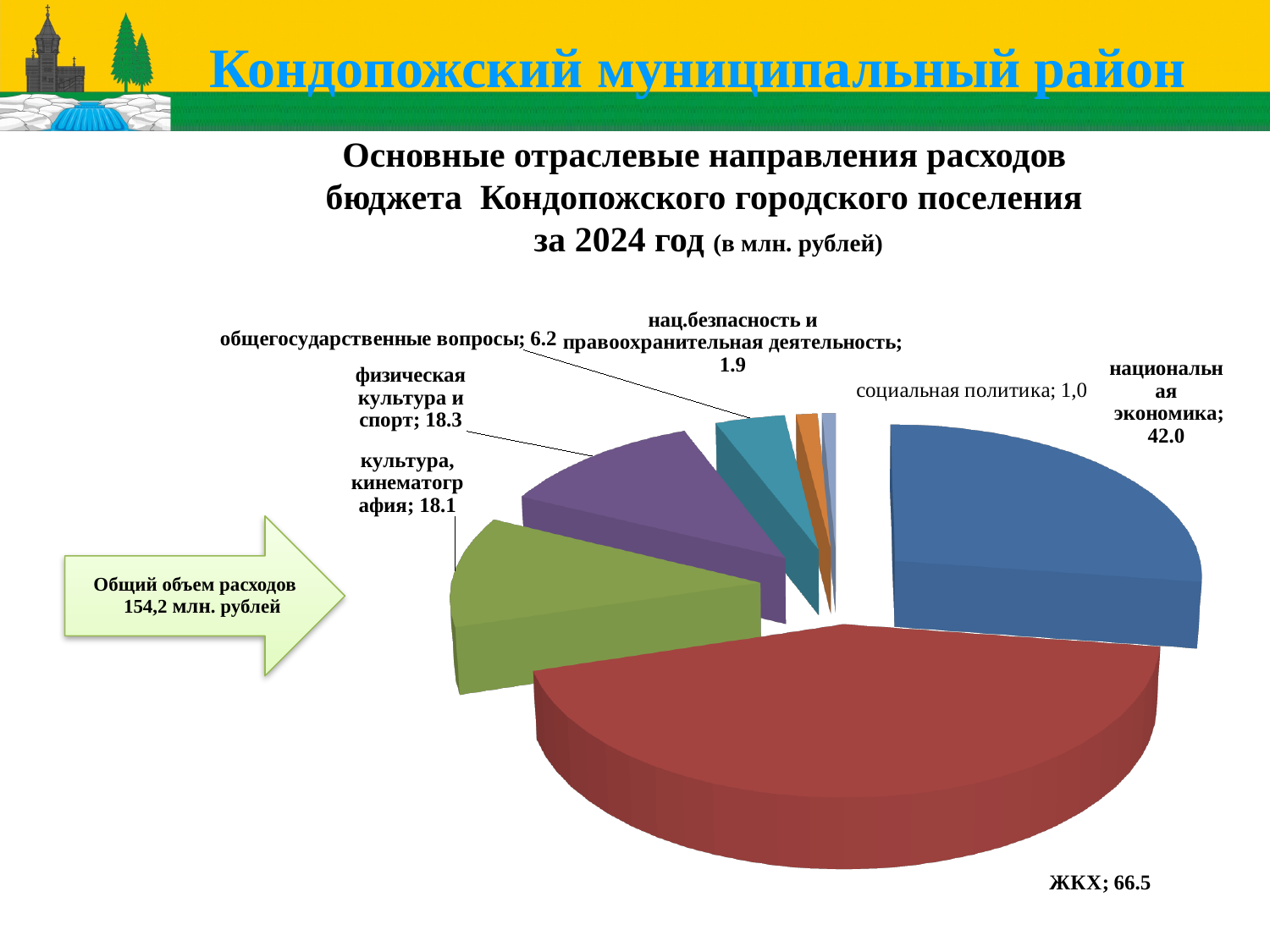

Кондопожский муниципальный район
# Основные отраслевые направления расходов бюджета  Кондопожского городского поселения за 2024 год (в млн. рублей)

[unsupported chart]

Общий объем расходов    154,2 млн. рублей